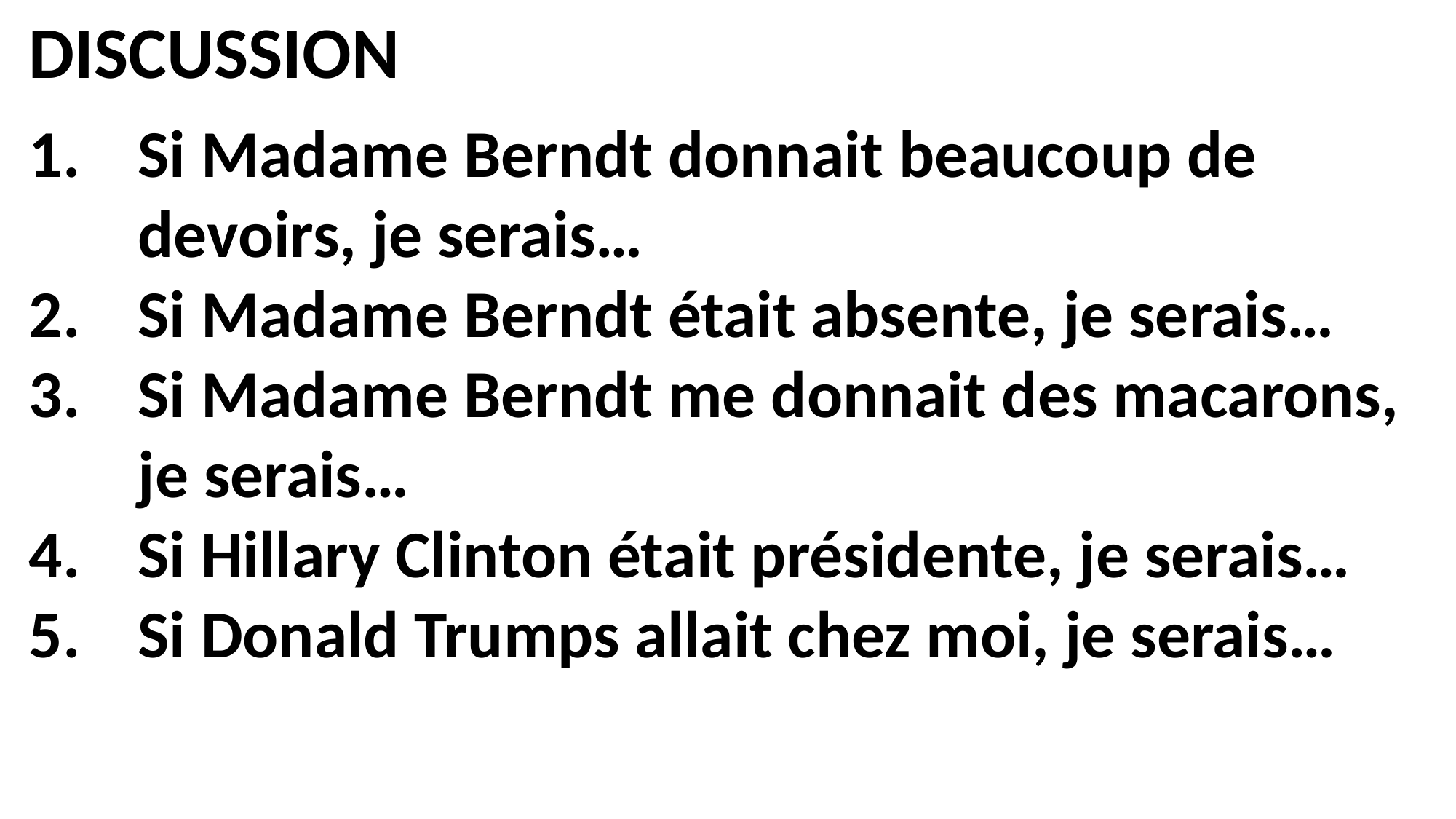

DISCUSSION

Si Madame Berndt donnait beaucoup de devoirs, je serais…
Si Madame Berndt était absente, je serais…
Si Madame Berndt me donnait des macarons, je serais…
Si Hillary Clinton était présidente, je serais…
Si Donald Trumps allait chez moi, je serais…